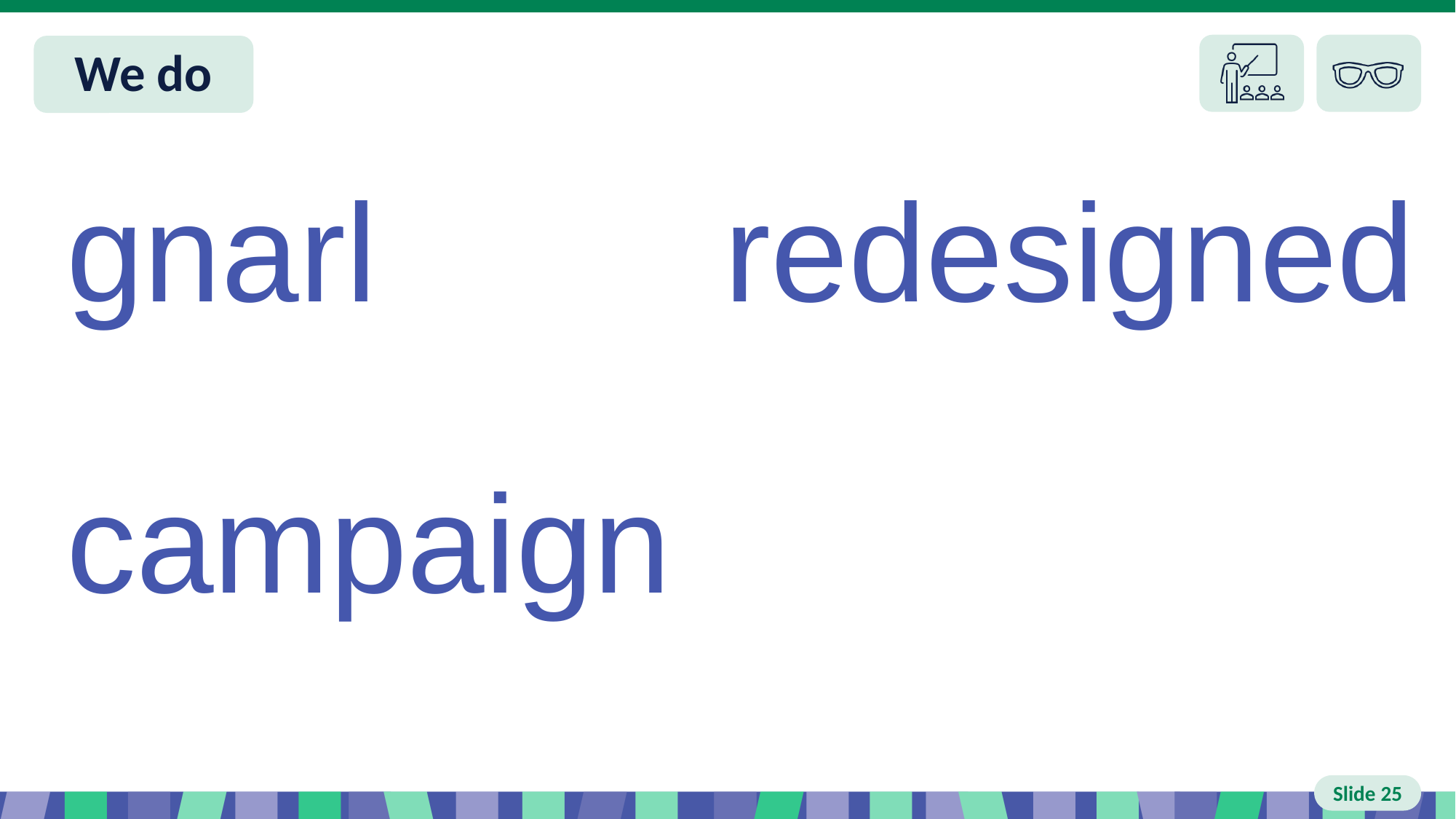

Slide 25 We do
gnarl         redesigned
campaign